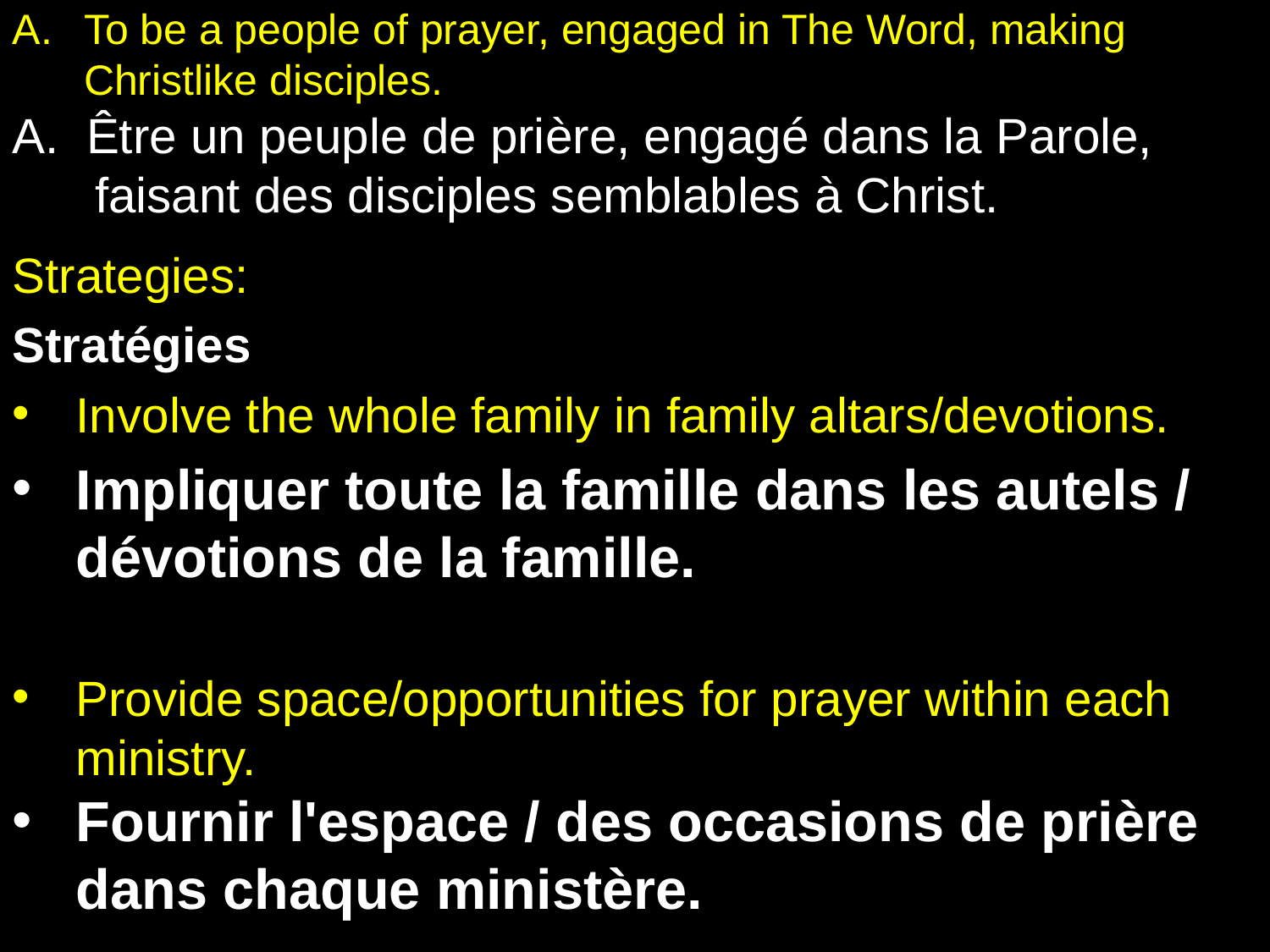

To be a people of prayer, engaged in The Word, making Christlike disciples.
A.  Être un peuple de prière, engagé dans la Parole,
      faisant des disciples semblables à Christ.
Strategies:
Stratégies
Involve the whole family in family altars/devotions.
Impliquer toute la famille dans les autels / dévotions de la famille.

Provide space/opportunities for prayer within each ministry.
Fournir l'espace / des occasions de prière dans chaque ministère.